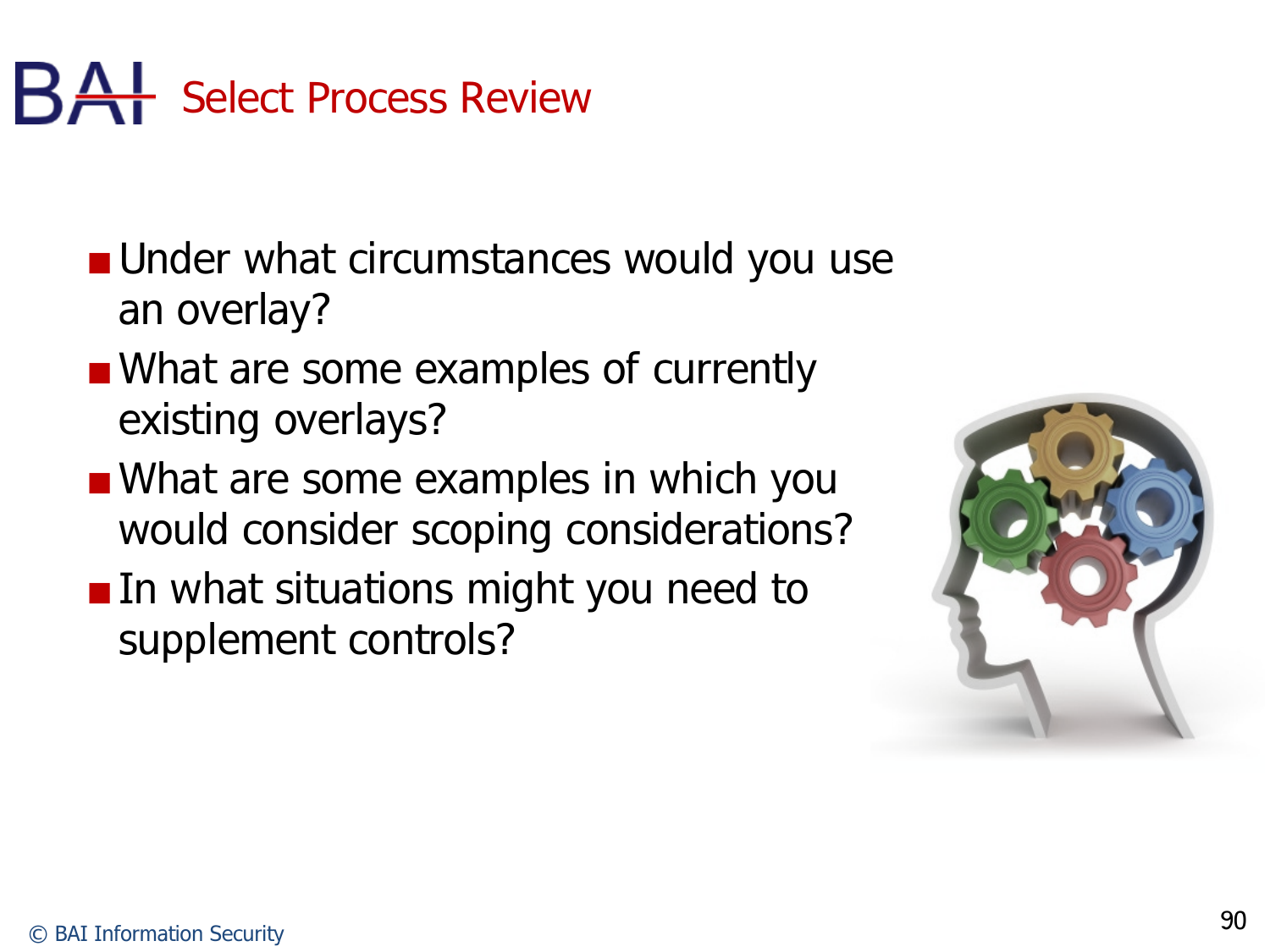

# Select Process Review
Under what circumstances would you use an overlay?
What are some examples of currently existing overlays?
What are some examples in which you would consider scoping considerations?
In what situations might you need to supplement controls?